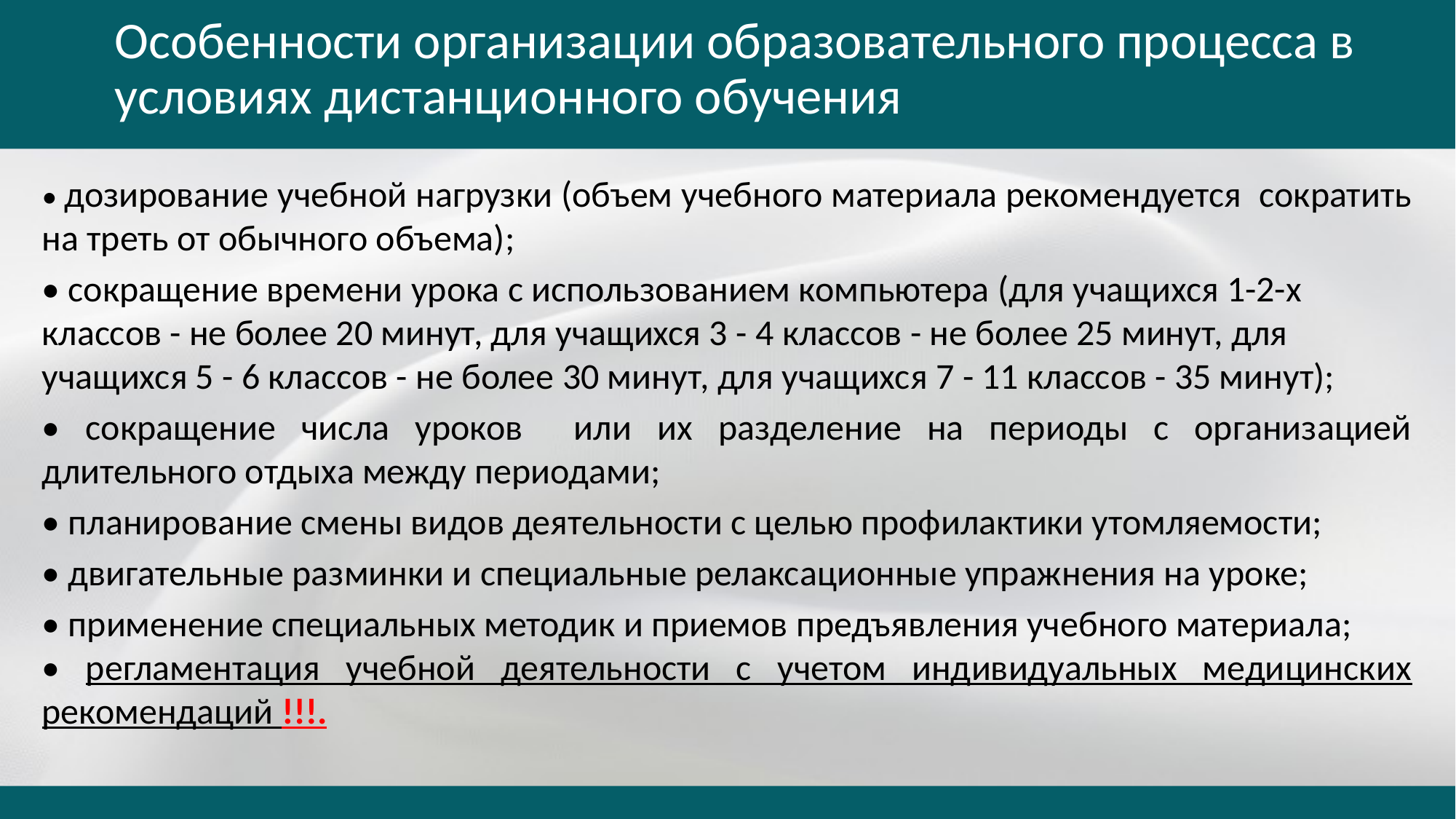

# Особенности организации образовательного процесса в условиях дистанционного обучения
• дозирование учебной нагрузки (объем учебного материала рекомендуется  сократить на треть от обычного объема);
• сокращение времени урока с использованием компьютера (для учащихся 1-2-х классов - не более 20 минут, для учащихся 3 - 4 классов - не более 25 минут, для учащихся 5 - 6 классов - не более 30 минут, для учащихся 7 - 11 классов - 35 минут);
• сокращение числа уроков  или их разделение на периоды с организацией длительного отдыха между периодами;
• планирование смены видов деятельности с целью профилактики утомляемости;
• двигательные разминки и специальные релаксационные упражнения на уроке;
• применение специальных методик и приемов предъявления учебного материала;
• регламентация учебной деятельности с учетом индивидуальных медицинских рекомендаций !!!.